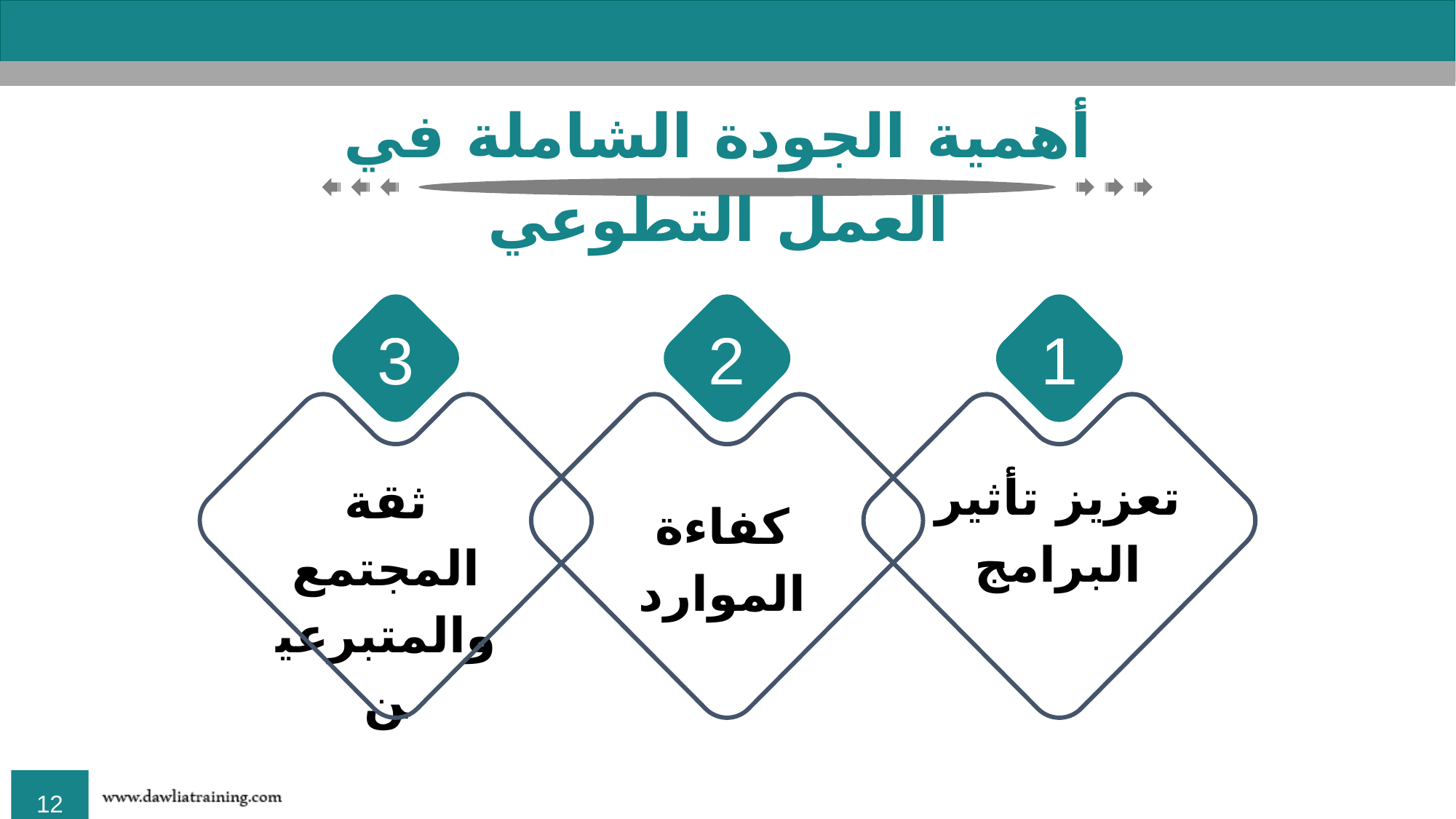

أهمية الجودة الشاملة في العمل التطوعي

3

ثقة المجتمع والمتبرعين
2

كفاءة الموارد
1

تعزيز تأثير البرامج